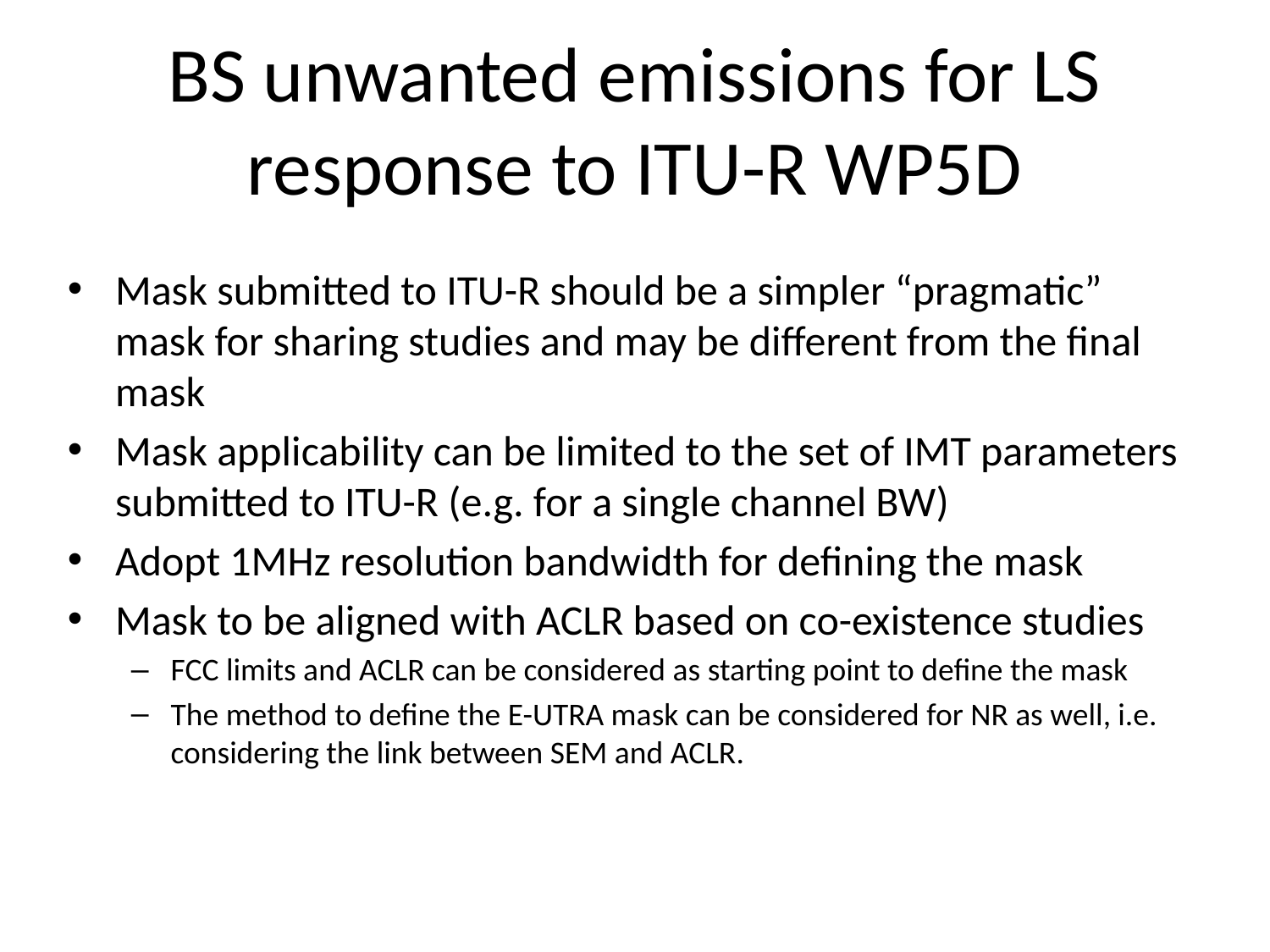

# BS unwanted emissions for LS response to ITU-R WP5D

Mask submitted to ITU-R should be a simpler “pragmatic” mask for sharing studies and may be different from the final mask
Mask applicability can be limited to the set of IMT parameters submitted to ITU-R (e.g. for a single channel BW)
Adopt 1MHz resolution bandwidth for defining the mask
Mask to be aligned with ACLR based on co-existence studies
FCC limits and ACLR can be considered as starting point to define the mask
The method to define the E-UTRA mask can be considered for NR as well, i.e. considering the link between SEM and ACLR.